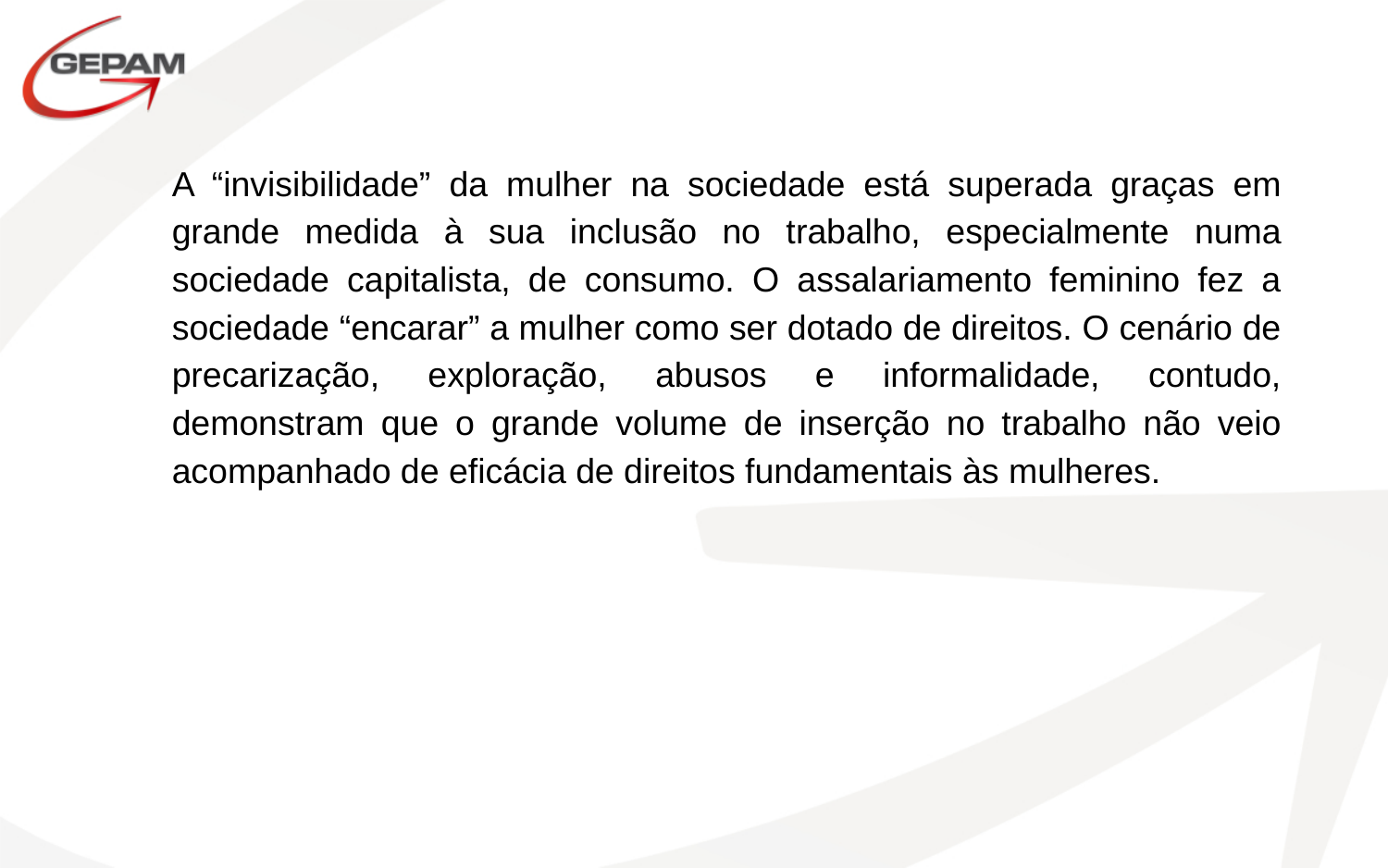

A “invisibilidade” da mulher na sociedade está superada graças em grande medida à sua inclusão no trabalho, especialmente numa sociedade capitalista, de consumo. O assalariamento feminino fez a sociedade “encarar” a mulher como ser dotado de direitos. O cenário de precarização, exploração, abusos e informalidade, contudo, demonstram que o grande volume de inserção no trabalho não veio acompanhado de eficácia de direitos fundamentais às mulheres.